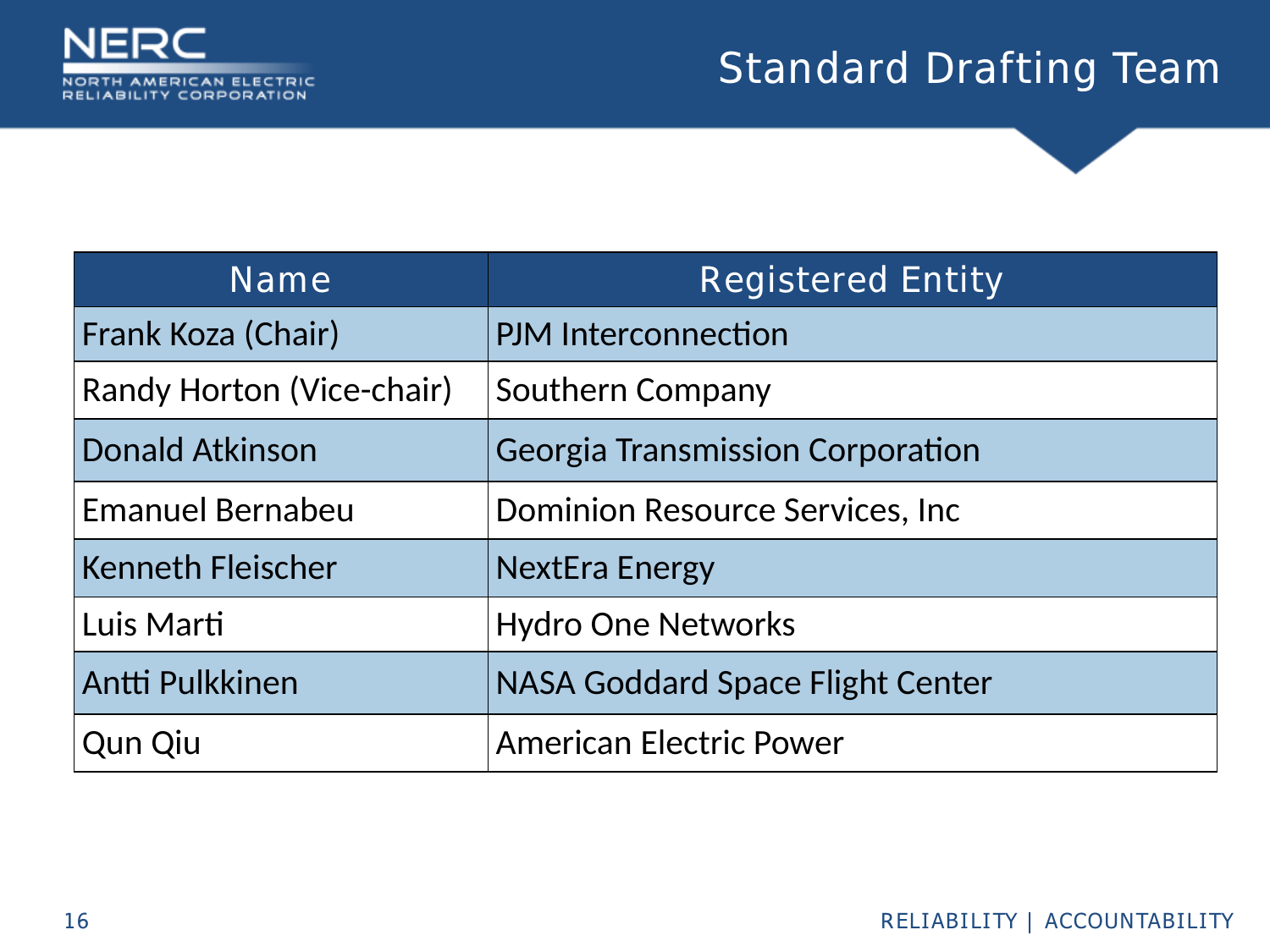

# Standard Drafting Team
| Name | Registered Entity |
| --- | --- |
| Frank Koza (Chair) | PJM Interconnection |
| Randy Horton (Vice-chair) | Southern Company |
| Donald Atkinson | Georgia Transmission Corporation |
| Emanuel Bernabeu | Dominion Resource Services, Inc |
| Kenneth Fleischer | NextEra Energy |
| Luis Marti | Hydro One Networks |
| Antti Pulkkinen | NASA Goddard Space Flight Center |
| Qun Qiu | American Electric Power |